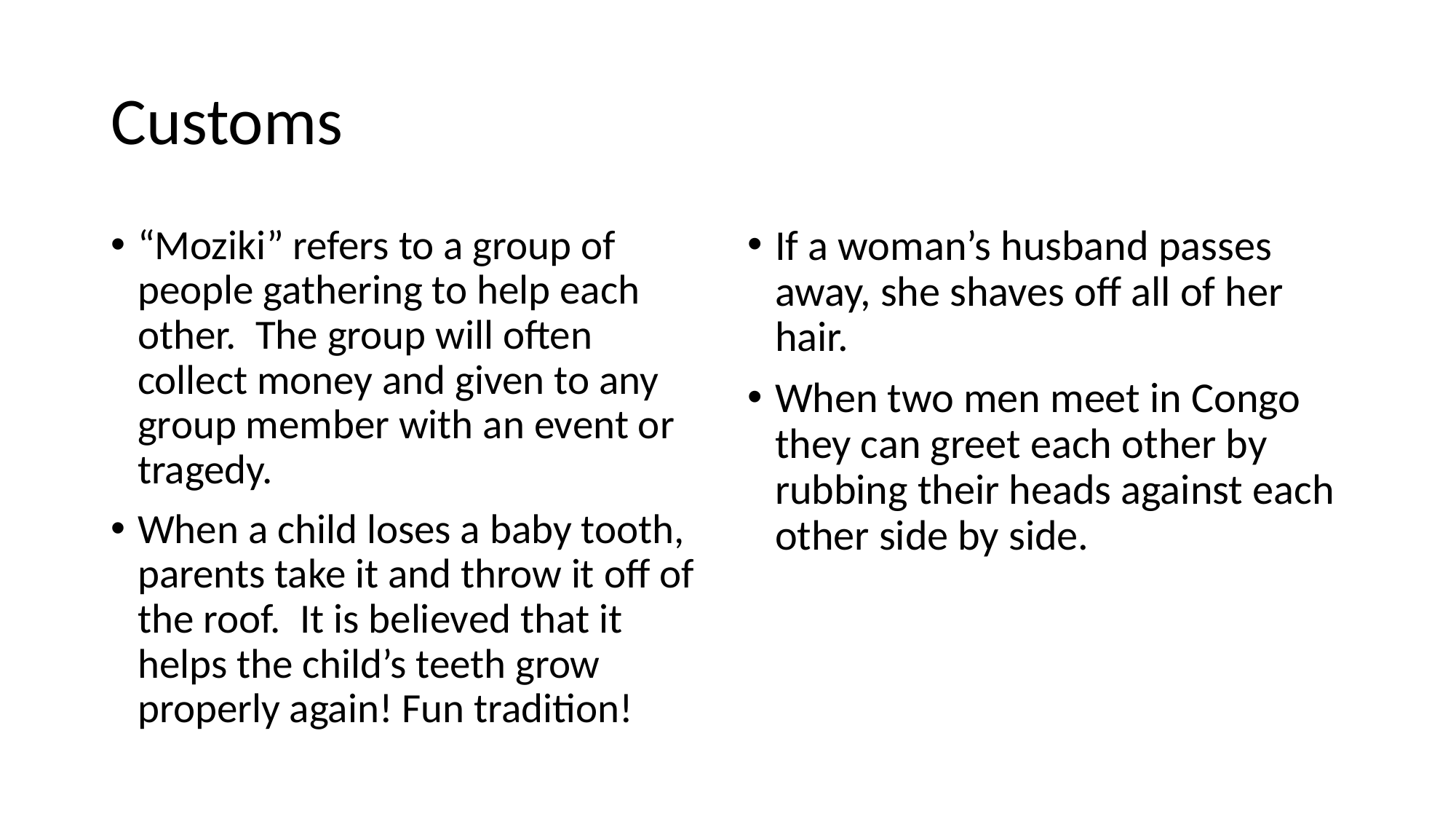

# Customs
“Moziki” refers to a group of people gathering to help each other.  The group will often collect money and given to any group member with an event or tragedy.
When a child loses a baby tooth, parents take it and throw it off of the roof.  It is believed that it helps the child’s teeth grow properly again! Fun tradition!

If a woman’s husband passes away, she shaves off all of her hair.
When two men meet in Congo they can greet each other by rubbing their heads against each other side by side.